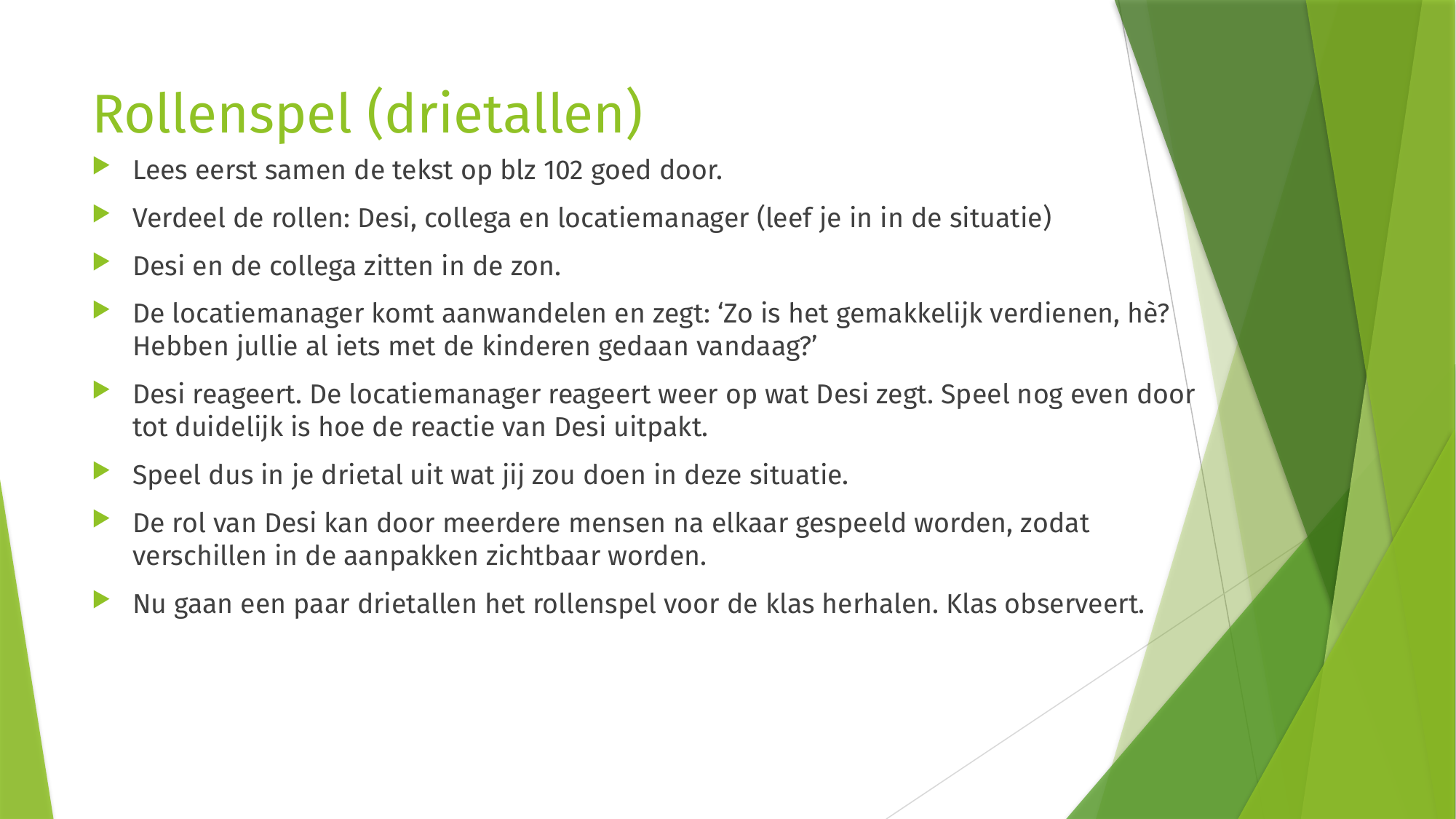

# Rollenspel (drietallen)
Lees eerst samen de tekst op blz 102 goed door.
Verdeel de rollen: Desi, collega en locatiemanager (leef je in in de situatie)
Desi en de collega zitten in de zon.
De locatiemanager komt aanwandelen en zegt: ‘Zo is het gemakkelijk verdienen, hè? Hebben jullie al iets met de kinderen gedaan vandaag?’
Desi reageert. De locatiemanager reageert weer op wat Desi zegt. Speel nog even door tot duidelijk is hoe de reactie van Desi uitpakt.
Speel dus in je drietal uit wat jij zou doen in deze situatie.
De rol van Desi kan door meerdere mensen na elkaar gespeeld worden, zodat verschillen in de aanpakken zichtbaar worden.
Nu gaan een paar drietallen het rollenspel voor de klas herhalen. Klas observeert.